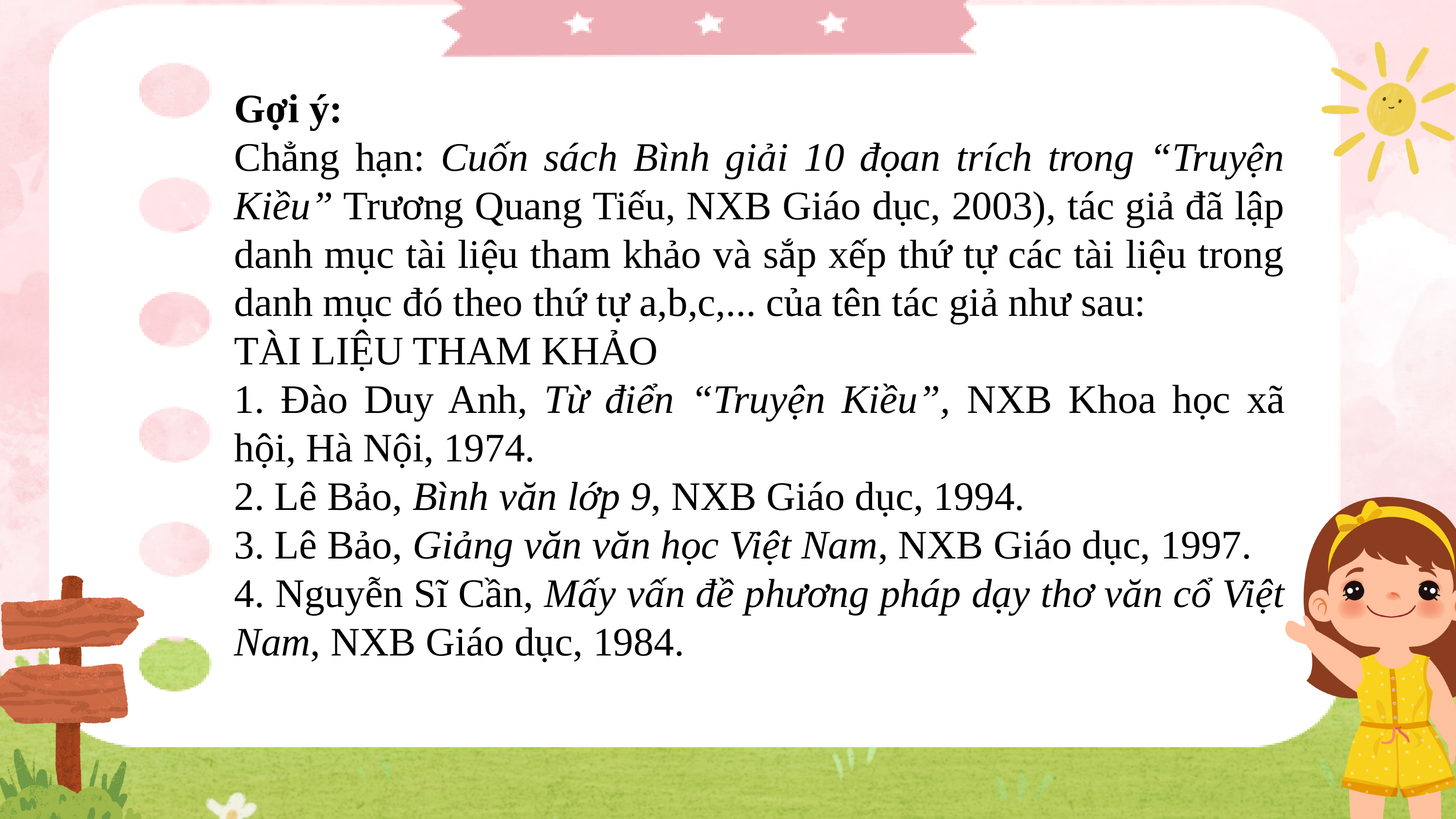

Gợi ý:
Chẳng hạn: Cuốn sách Bình giải 10 đọan trích trong “Truyện Kiều” Trương Quang Tiếu, NXB Giáo dục, 2003), tác giả đã lập danh mục tài liệu tham khảo và sắp xếp thứ tự các tài liệu trong danh mục đó theo thứ tự a,b,c,... của tên tác giả như sau:
TÀI LIỆU THAM KHẢO
1. Đào Duy Anh, Từ điển “Truyện Kiều”, NXB Khoa học xã hội, Hà Nội, 1974.
2. Lê Bảo, Bình văn lớp 9, NXB Giáo dục, 1994.
3. Lê Bảo, Giảng văn văn học Việt Nam, NXB Giáo dục, 1997.
4. Nguyễn Sĩ Cần, Mấy vấn đề phương pháp dạy thơ văn cổ Việt Nam, NXB Giáo dục, 1984.